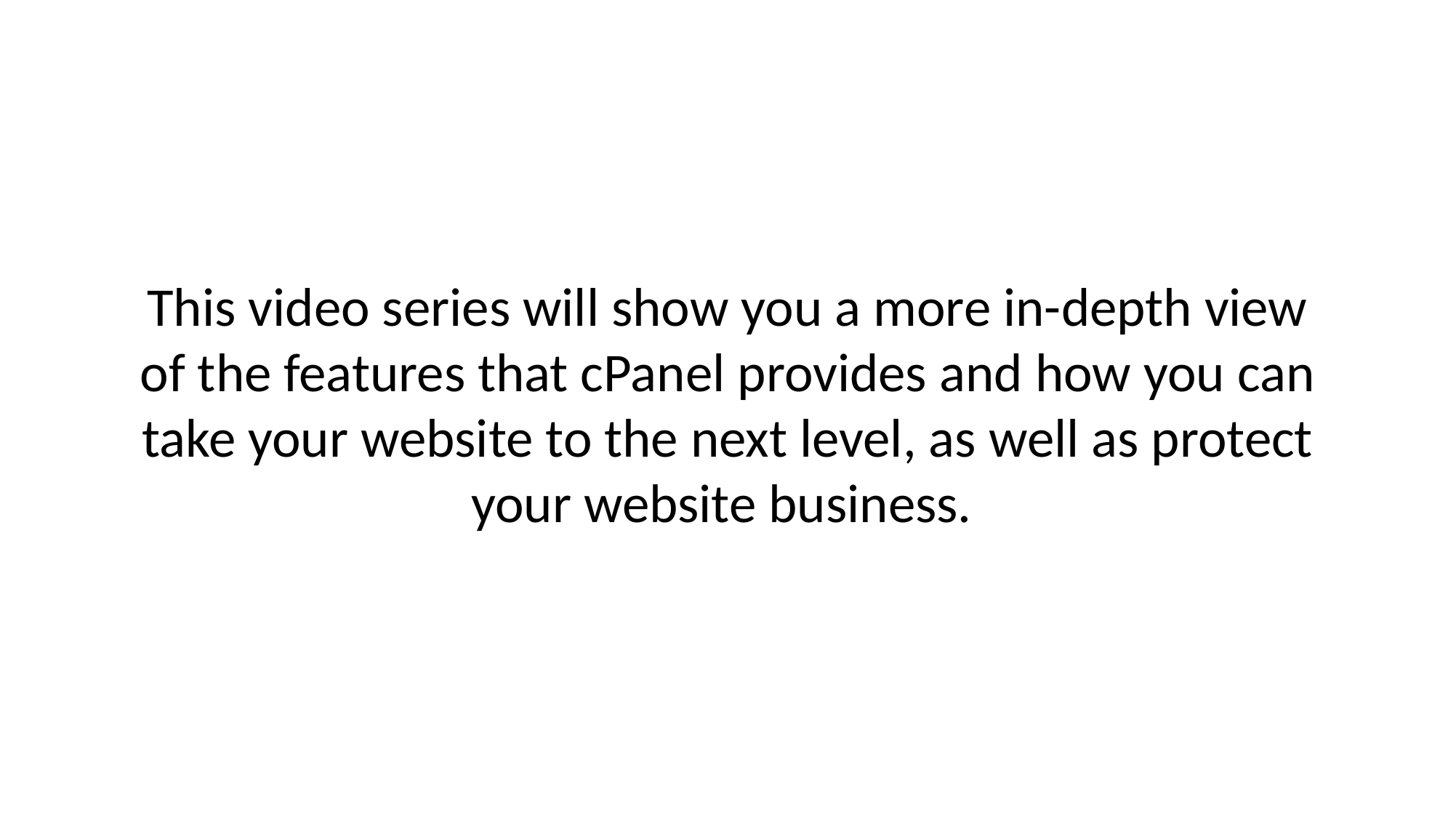

# This video series will show you a more in-depth view of the features that cPanel provides and how you can take your website to the next level, as well as protect your website business.